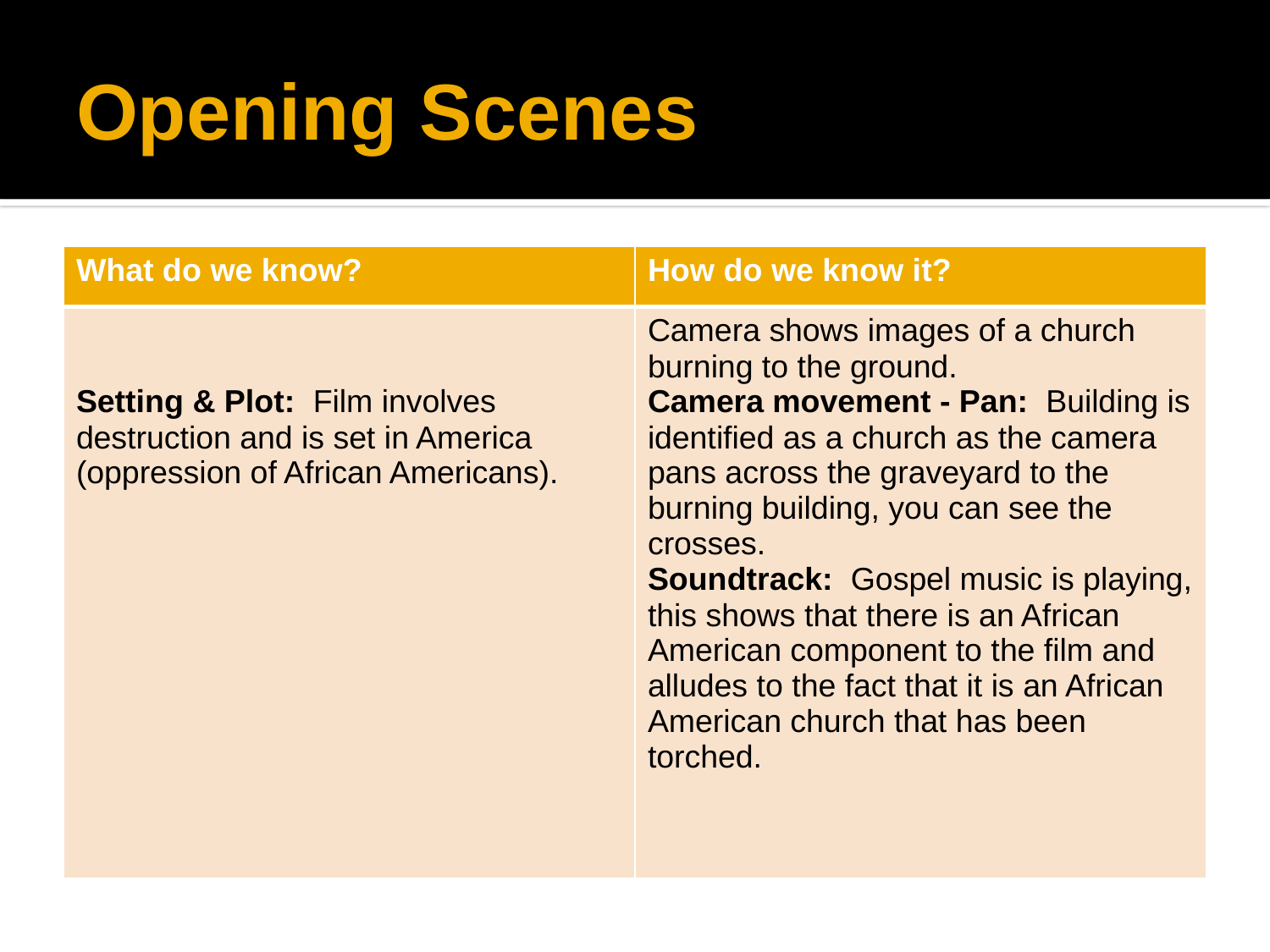

# Opening Scenes
| What do we know? | How do we know it? |
| --- | --- |
| Setting & Plot: Film involves destruction and is set in America (oppression of African Americans). | Camera shows images of a church burning to the ground. Camera movement - Pan: Building is identified as a church as the camera pans across the graveyard to the burning building, you can see the crosses. Soundtrack: Gospel music is playing, this shows that there is an African American component to the film and alludes to the fact that it is an African American church that has been torched. |